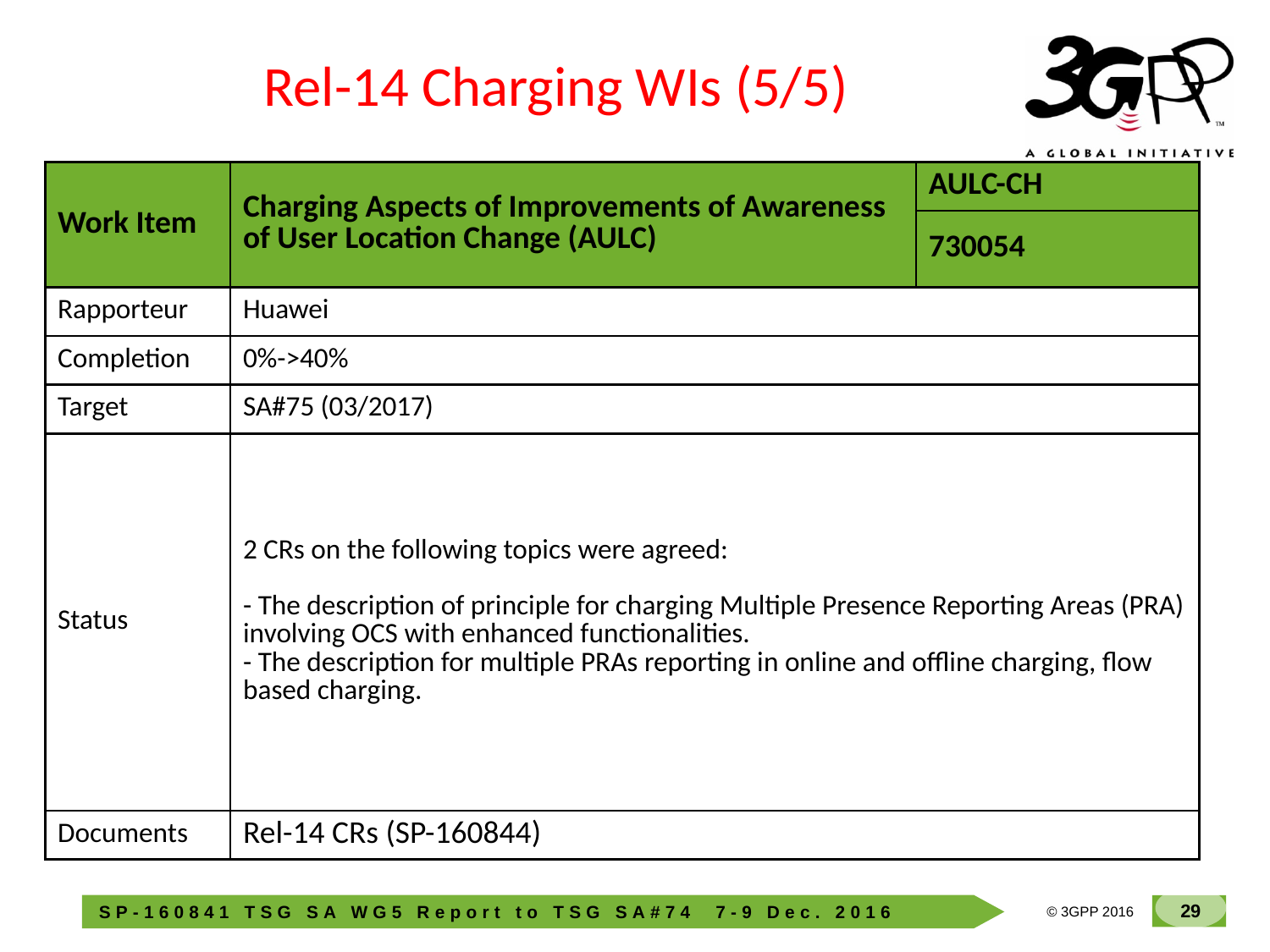

Rel-14 Charging WIs (5/5)
| Work Item | Charging Aspects of Improvements of Awareness of User Location Change (AULC) | AULC-CH |
| --- | --- | --- |
|  |  | 730054 |
| Rapporteur | Huawei |  |
| Completion | 0%->40% |  |
| Target | SA#75 (03/2017) |  |
| Status | 2 CRs on the following topics were agreed: - The description of principle for charging Multiple Presence Reporting Areas (PRA) involving OCS with enhanced functionalities. - The description for multiple PRAs reporting in online and offline charging, flow based charging. |  |
| Documents | Rel-14 CRs (SP-160844) |  |